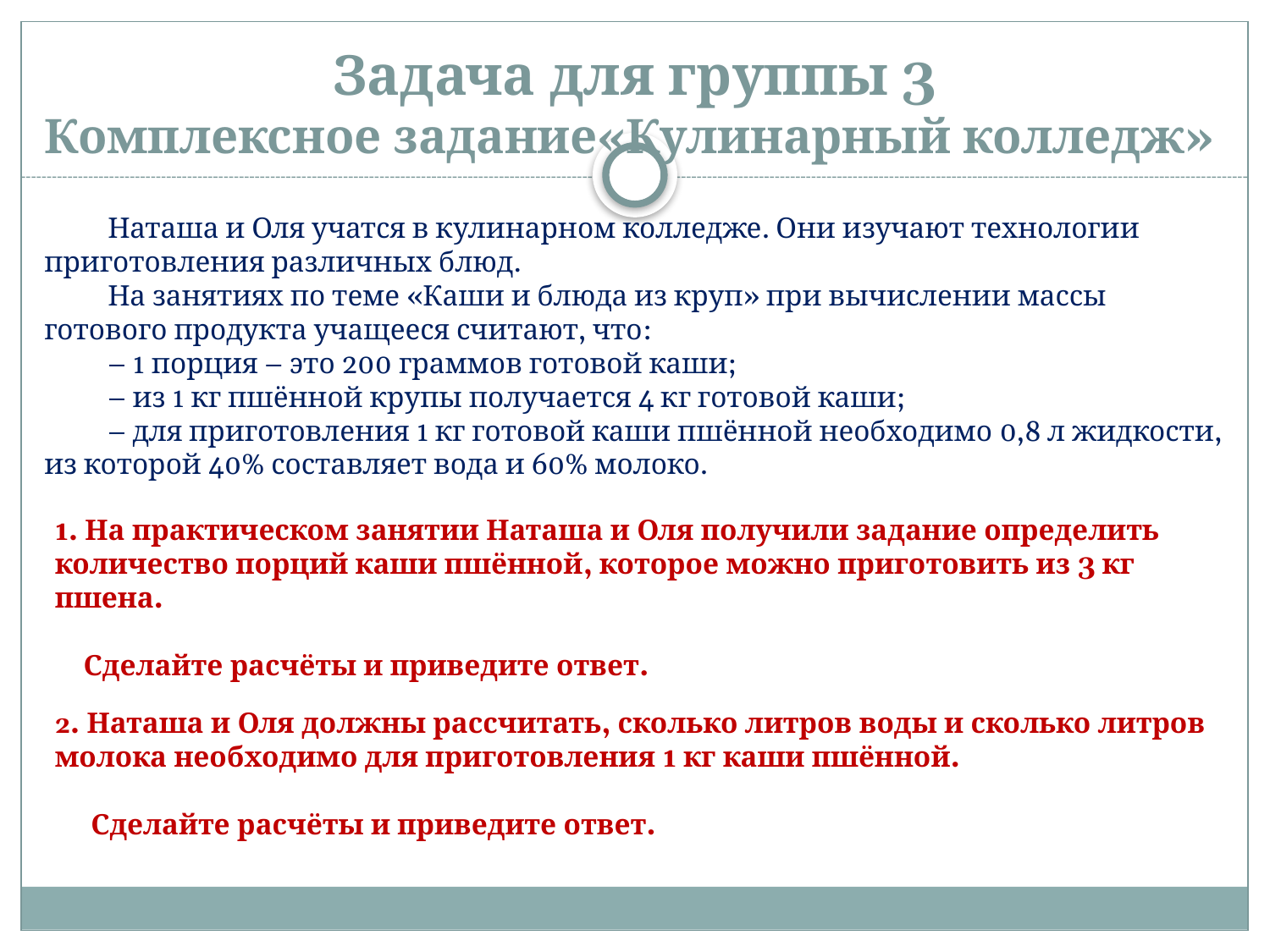

# Задача для группы 3 Комплексное задание«Кулинарный колледж»
Наташа и Оля учатся в кулинарном колледже. Они изучают технологии приготовления различных блюд.
На занятиях по теме «Каши и блюда из круп» при вычислении массы готового продукта учащееся считают, что:
– 1 порция – это 200 граммов готовой каши;
– из 1 кг пшённой крупы получается 4 кг готовой каши;
– для приготовления 1 кг готовой каши пшённой необходимо 0,8 л жидкости, из которой 40% составляет вода и 60% молоко.
1. На практическом занятии Наташа и Оля получили задание определить количество порций каши пшённой, которое можно приготовить из 3 кг пшена.

    Сделайте расчёты и приведите ответ.
2. Наташа и Оля должны рассчитать, сколько литров воды и сколько литров молока необходимо для приготовления 1 кг каши пшённой.

     Сделайте расчёты и приведите ответ.